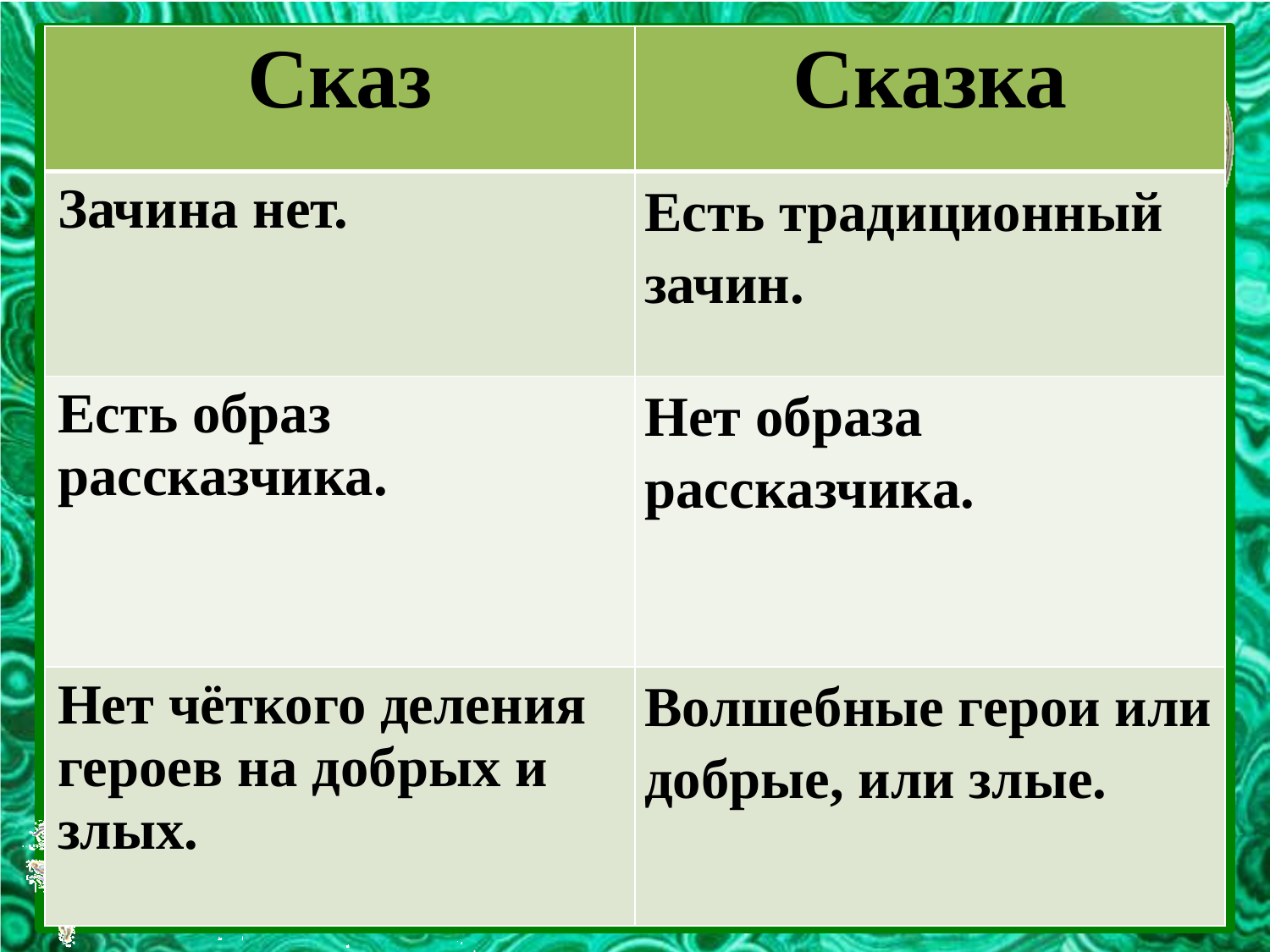

| Сказ | Сказка |
| --- | --- |
| Зачина нет. | Есть традиционный зачин. |
| Есть образ рассказчика. | Нет образа рассказчика. |
| Нет чёткого деления героев на добрых и злых. | Волшебные герои или добрые, или злые. |
#